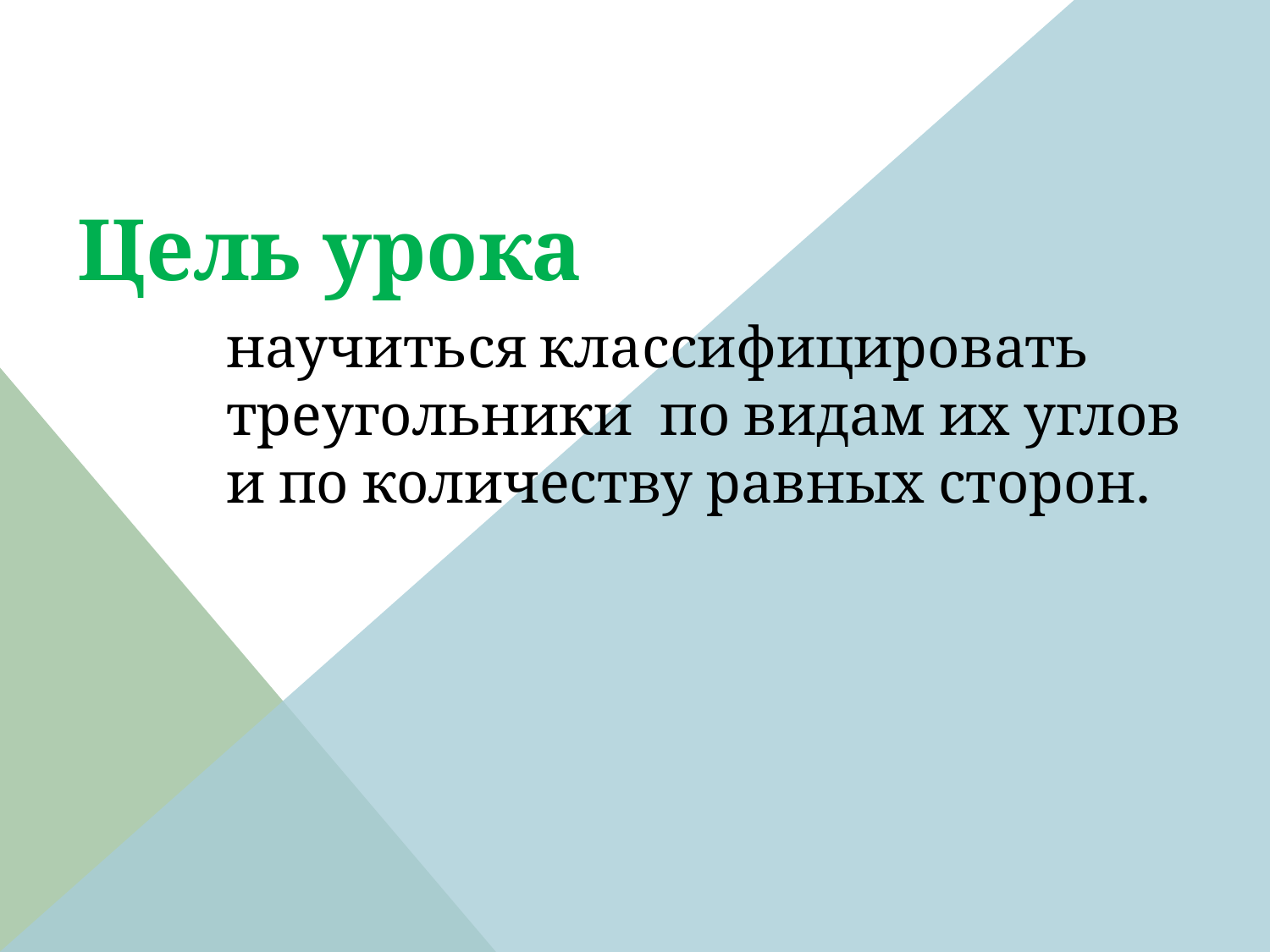

Цель урока
научиться классифицировать треугольники  по видам их углов и по количеству равных сторон.